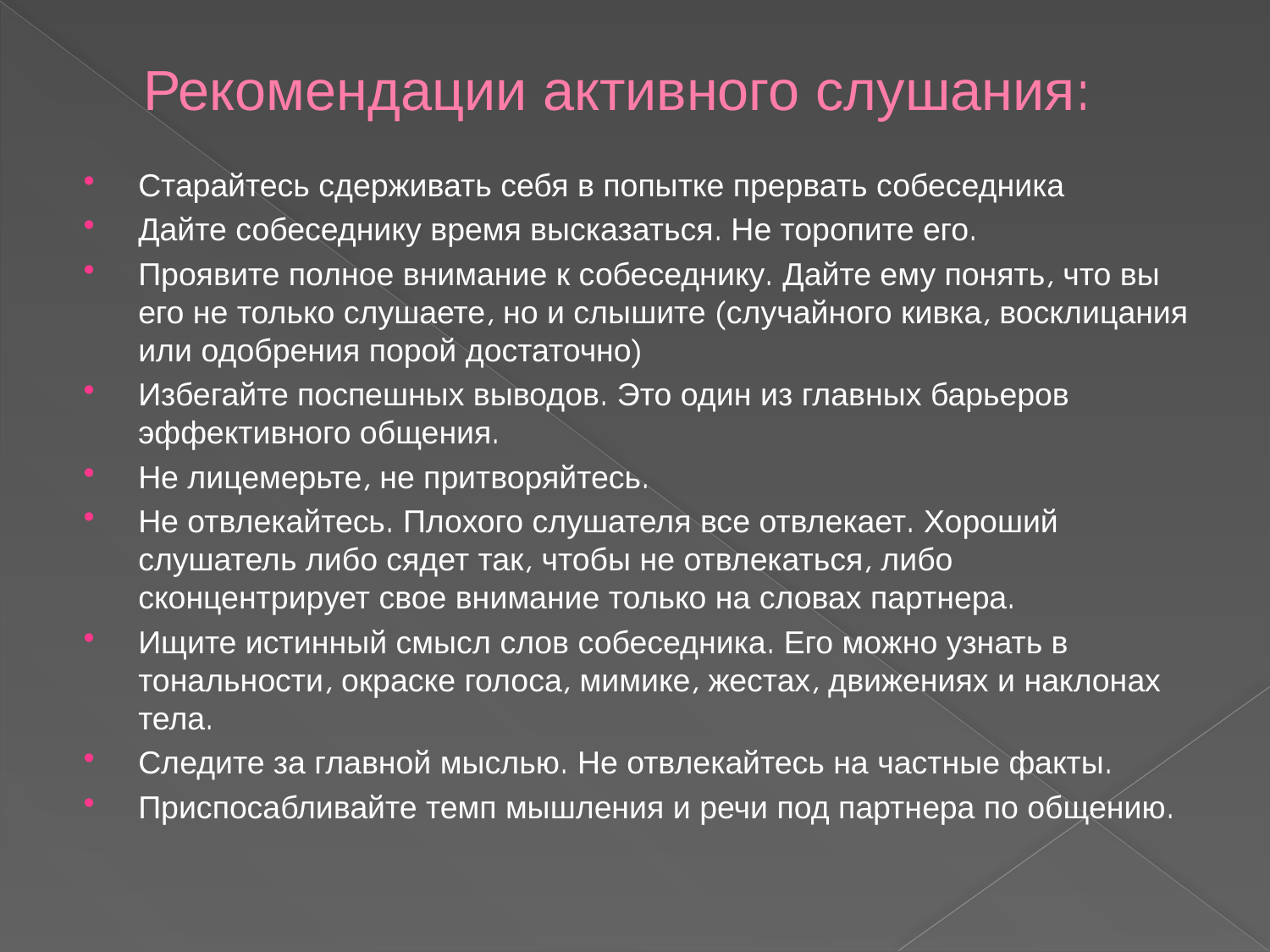

# Рекомендации активного слушания:
Старайтесь сдерживать себя в попытке прервать собеседника
Дайте собеседнику время высказаться. Не торопите его.
Проявите полное внимание к собеседнику. Дайте ему понять, что вы его не только слушаете, но и слышите (случайного кивка, восклицания или одобрения порой достаточно)
Избегайте поспешных выводов. Это один из главных барьеров эффективного общения.
Не лицемерьте, не притворяйтесь.
Не отвлекайтесь. Плохого слушателя все отвлекает. Хороший слушатель либо сядет так, чтобы не отвлекаться, либо сконцентрирует свое внимание только на словах партнера.
Ищите истинный смысл слов собеседника. Его можно узнать в тональности, окраске голоса, мимике, жестах, движениях и наклонах тела.
Следите за главной мыслью. Не отвлекайтесь на частные факты.
Приспосабливайте темп мышления и речи под партнера по общению.